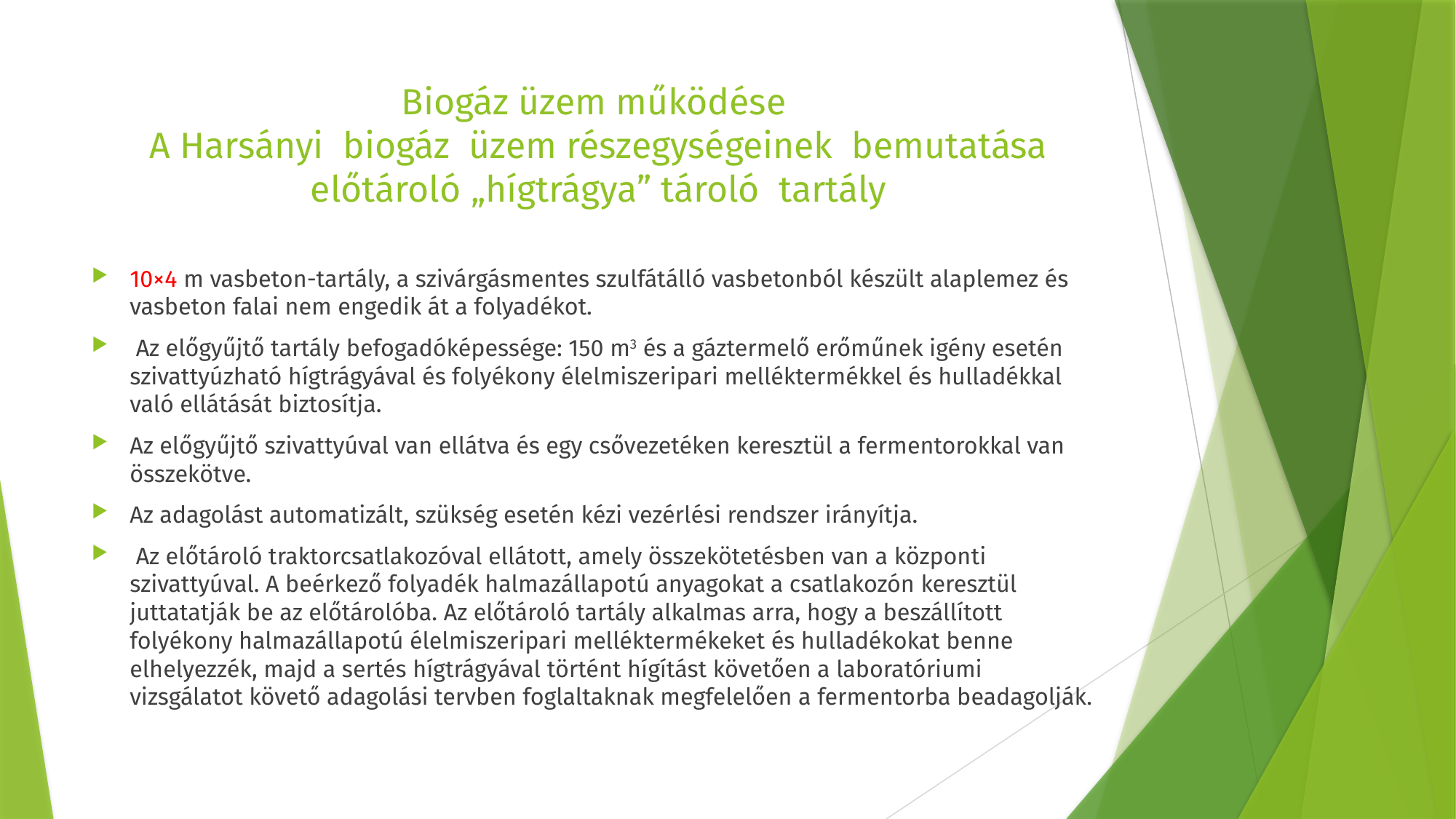

# Biogáz üzem működése A Harsányi  biogáz  üzem részegységeinek  bemutatása előtároló „hígtrágya” tároló  tartály
10×4 m vasbeton-tartály, a szivárgásmentes szulfátálló vasbetonból készült alaplemez és vasbeton falai nem engedik át a folyadékot.
 Az előgyűjtő tartály befogadóképessége: 150 m3 és a gáztermelő erőműnek igény esetén szivattyúzható hígtrágyával és folyékony élelmiszeripari melléktermékkel és hulladékkal való ellátását biztosítja.
Az előgyűjtő szivattyúval van ellátva és egy csővezetéken keresztül a fermentorokkal van összekötve.
Az adagolást automatizált, szükség esetén kézi vezérlési rendszer irányítja.
 Az előtároló traktorcsatlakozóval ellátott, amely összekötetésben van a központi szivattyúval. A beérkező folyadék halmazállapotú anyagokat a csatlakozón keresztül juttatatják be az előtárolóba. Az előtároló tartály alkalmas arra, hogy a beszállított folyékony halmazállapotú élelmiszeripari melléktermékeket és hulladékokat benne elhelyezzék, majd a sertés hígtrágyával történt hígítást követően a laboratóriumi vizsgálatot követő adagolási tervben foglaltaknak megfelelően a fermentorba beadagolják.